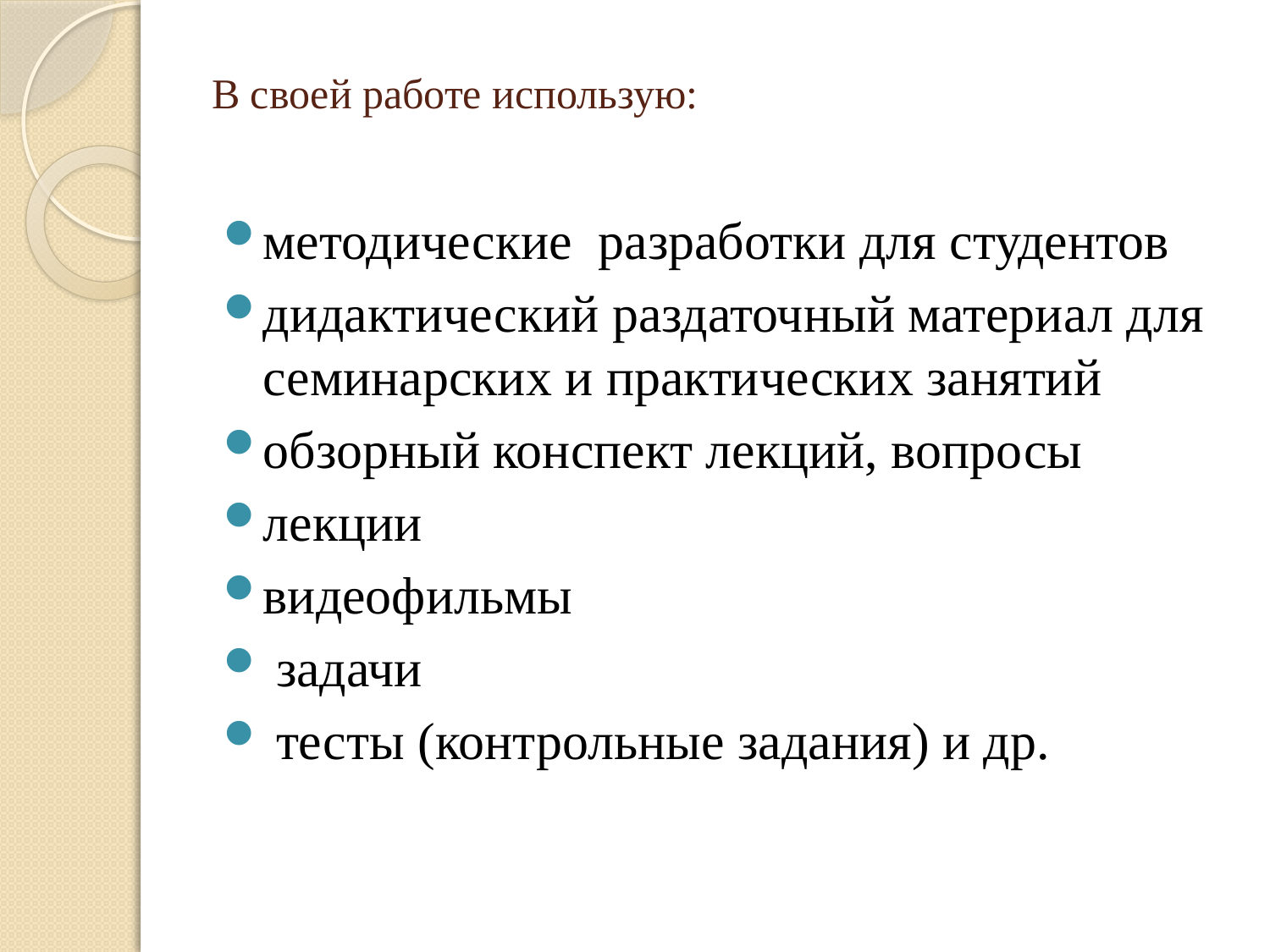

# В своей работе использую:
методические  разработки для студентов
дидактический раздаточный материал для семинарских и практических занятий
обзорный конспект лекций, вопросы
лекции
видеофильмы
 задачи
 тесты (контрольные задания) и др.